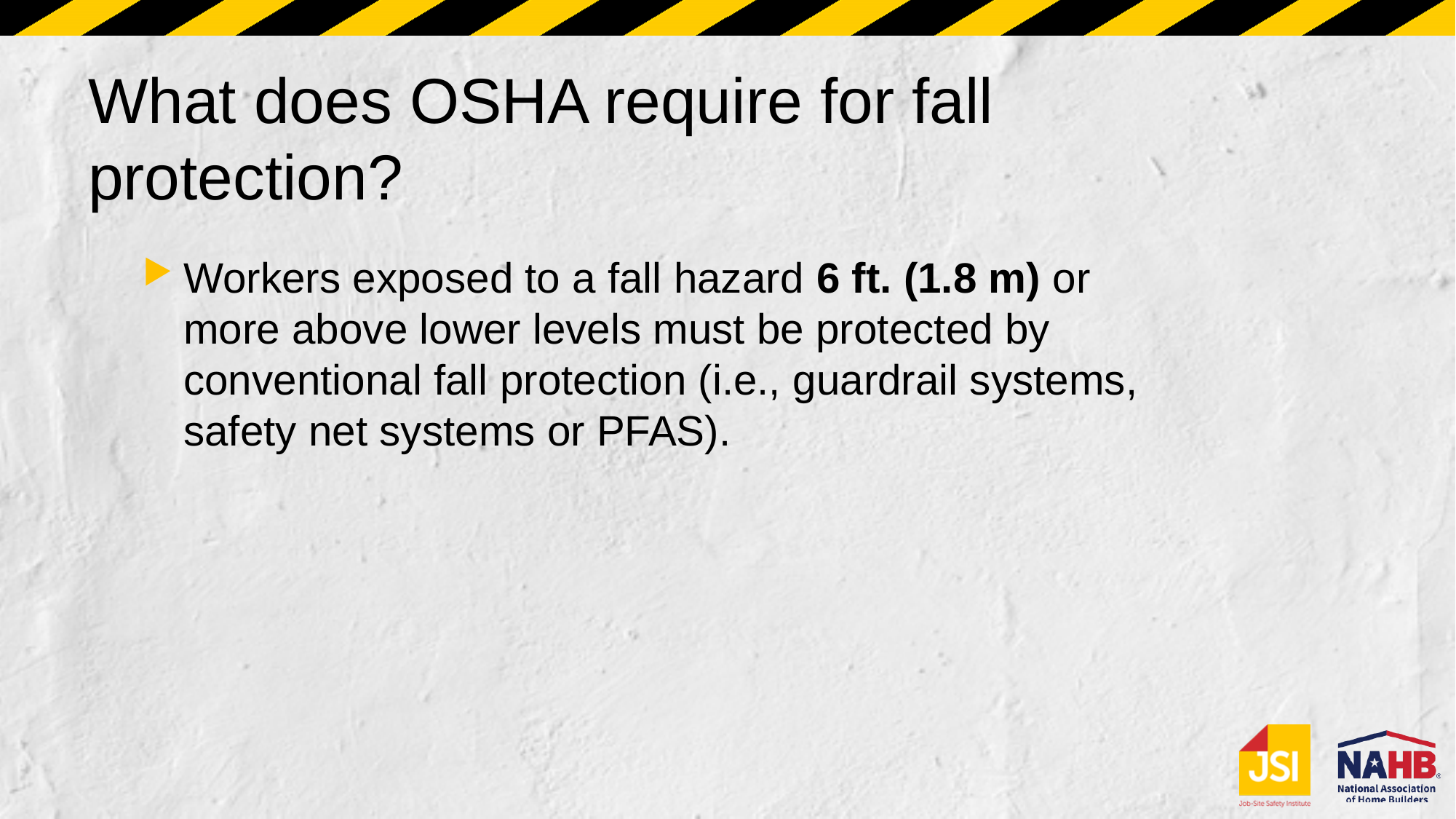

# What does OSHA require for fall protection?
Workers exposed to a fall hazard 6 ft. (1.8 m) or more above lower levels must be protected by conventional fall protection (i.e., guardrail systems, safety net systems or PFAS).